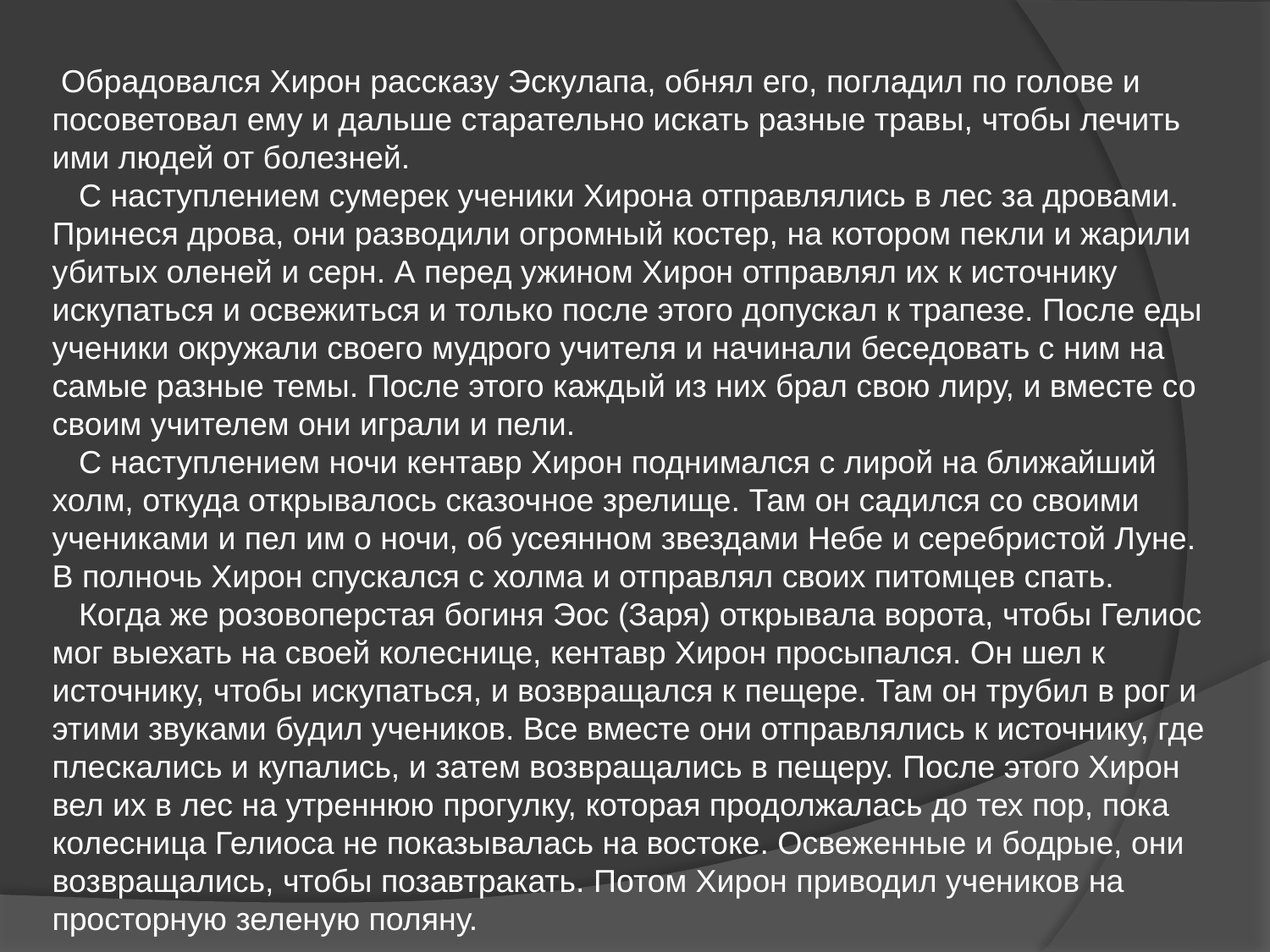

Обрадовался Хирон рассказу Эскулапа, обнял его, погладил по голове и посоветовал ему и дальше старательно искать разные травы, чтобы лечить ими людей от болезней.
   С наступлением сумерек ученики Хирона отправлялись в лес за дровами. Принеся дрова, они разводили огромный костер, на котором пекли и жарили убитых оленей и серн. А перед ужином Хирон отправлял их к источнику искупаться и освежиться и только после этого допускал к трапезе. После еды ученики окружали своего мудрого учителя и начинали беседовать с ним на самые разные темы. После этого каждый из них брал свою лиру, и вместе со своим учителем они играли и пели.
   С наступлением ночи кентавр Хирон поднимался с лирой на ближайший холм, откуда открывалось сказочное зрелище. Там он садился со своими учениками и пел им о ночи, об усеянном звездами Небе и серебристой Луне. В полночь Хирон спускался с холма и отправлял своих питомцев спать.
   Когда же розовоперстая богиня Эос (Заря) открывала ворота, чтобы Гелиос мог выехать на своей колеснице, кентавр Хирон просыпался. Он шел к источнику, чтобы искупаться, и возвращался к пещере. Там он трубил в рог и этими звуками будил учеников. Все вместе они отправлялись к источнику, где плескались и купались, и затем возвращались в пещеру. После этого Хирон вел их в лес на утреннюю прогулку, которая продолжалась до тех пор, пока колесница Гелиоса не показывалась на востоке. Освеженные и бодрые, они возвращались, чтобы позавтракать. Потом Хирон приводил учеников на просторную зеленую поляну.